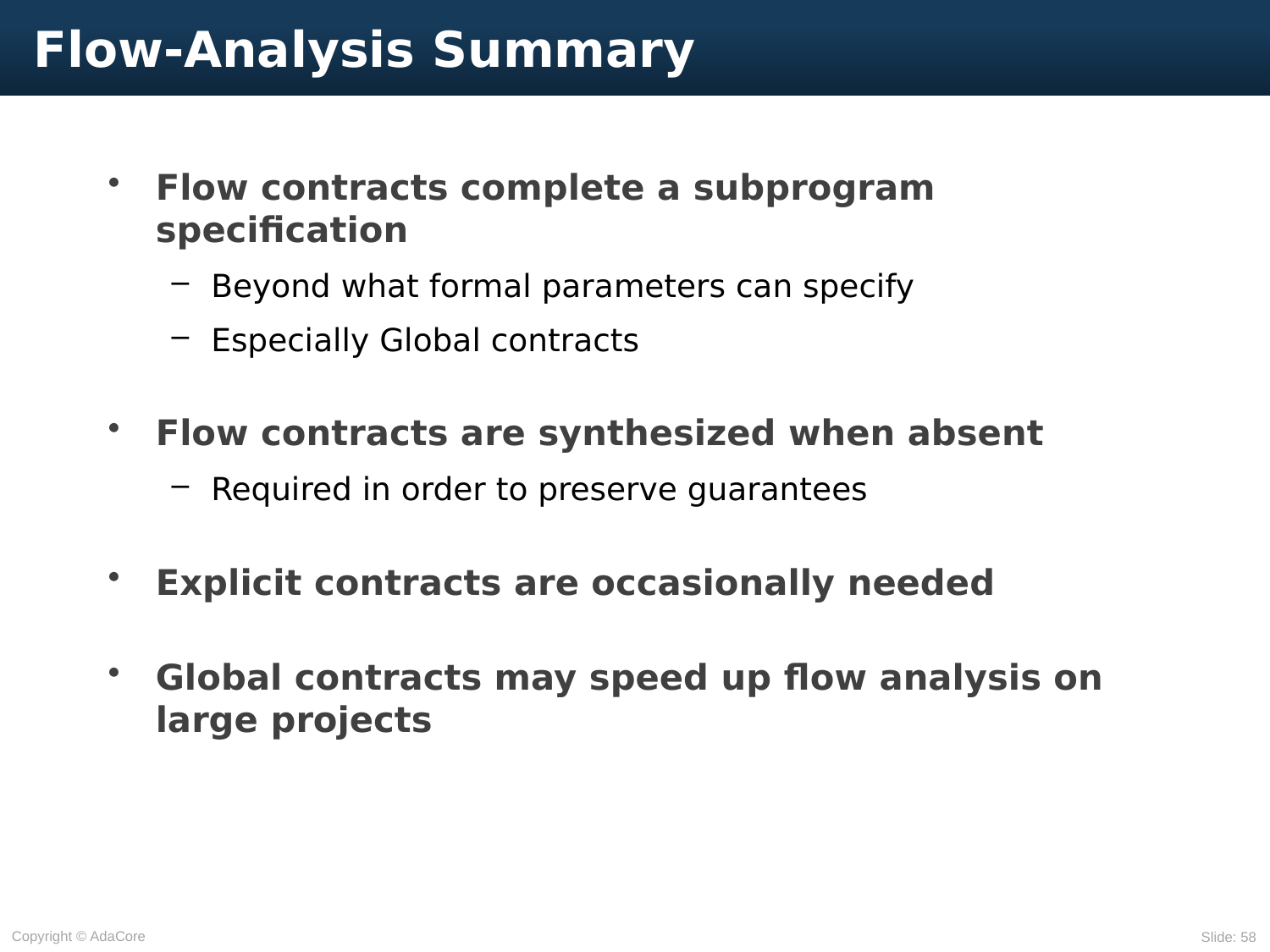

# Flow-Analysis Summary
Flow contracts complete a subprogram specification
Beyond what formal parameters can specify
Especially Global contracts
Flow contracts are synthesized when absent
Required in order to preserve guarantees
Explicit contracts are occasionally needed
Global contracts may speed up flow analysis on large projects